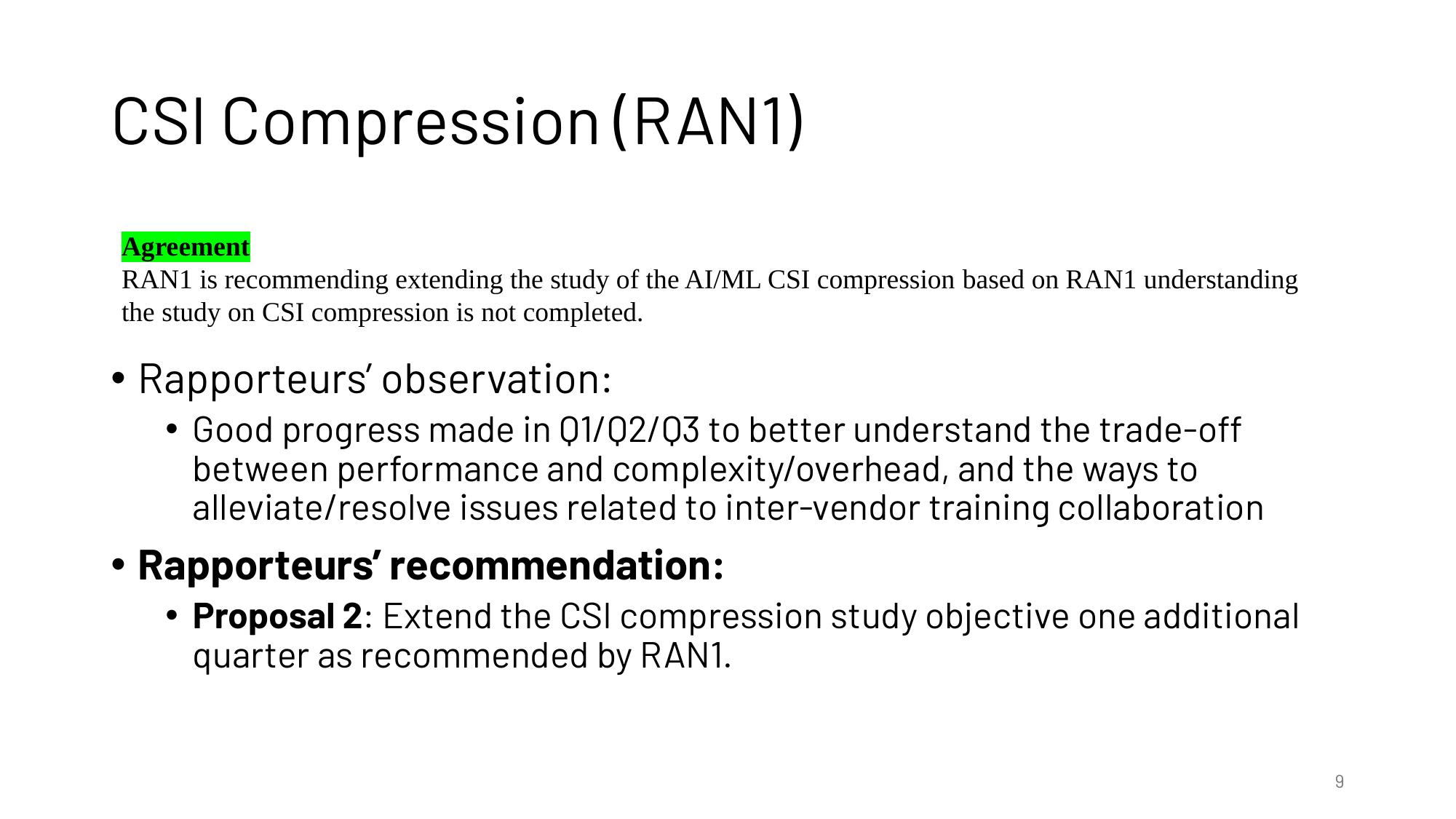

# CSI Compression (RAN1)
Agreement
RAN1 is recommending extending the study of the AI/ML CSI compression based on RAN1 understanding the study on CSI compression is not completed.

Rapporteurs’ observation:
Good progress made in Q1/Q2/Q3 to better understand the trade-off between performance and complexity/overhead, and the ways to alleviate/resolve issues related to inter-vendor training collaboration
Rapporteurs’ recommendation:
Proposal 2: Extend the CSI compression study objective one additional quarter as recommended by RAN1.
9